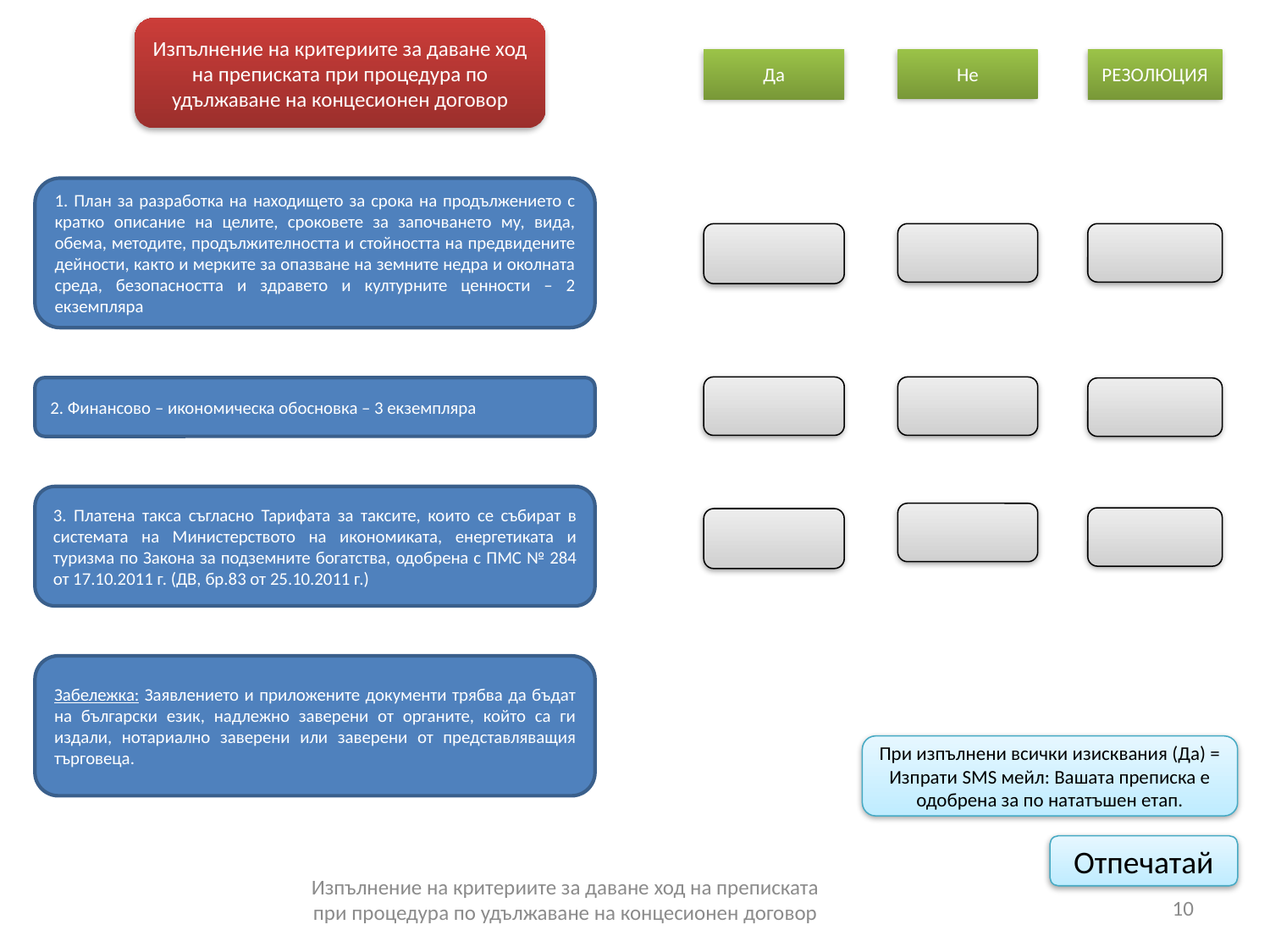

Изпълнение на критериите за даване ход на преписката при процедура по удължаване на концесионен договор
Да
Не
РЕЗОЛЮЦИЯ
1. План за разработка на находището за срока на продължението с кратко описание на целите, сроковете за започването му, вида, обема, методите, продължителността и стойността на предвидените дейности, както и мерките за опазване на земните недра и околната среда, безопасността и здравето и културните ценности – 2 екземпляра

2. Финансово – икономическа обосновка – 3 екземпляра

3. Платена такса съгласно Тарифата за таксите, които се събират в системата на Министерството на икономиката, енергетиката и туризма по Закона за подземните богатства, одобрена с ПМС № 284 от 17.10.2011 г. (ДВ, бр.83 от 25.10.2011 г.)

Забележка: Заявлението и приложените документи трябва да бъдат на български език, надлежно заверени от органите, който са ги издали, нотариално заверени или заверени от представляващия търговеца.
При изпълнени всички изисквания (Да) = Изпрати SMS мейл: Вашата преписка е одобрена за по нататъшен етап.
Отпечатай

Изпълнение на критериите за даване ход на преписката при процедура по удължаване на концесионен договор

10